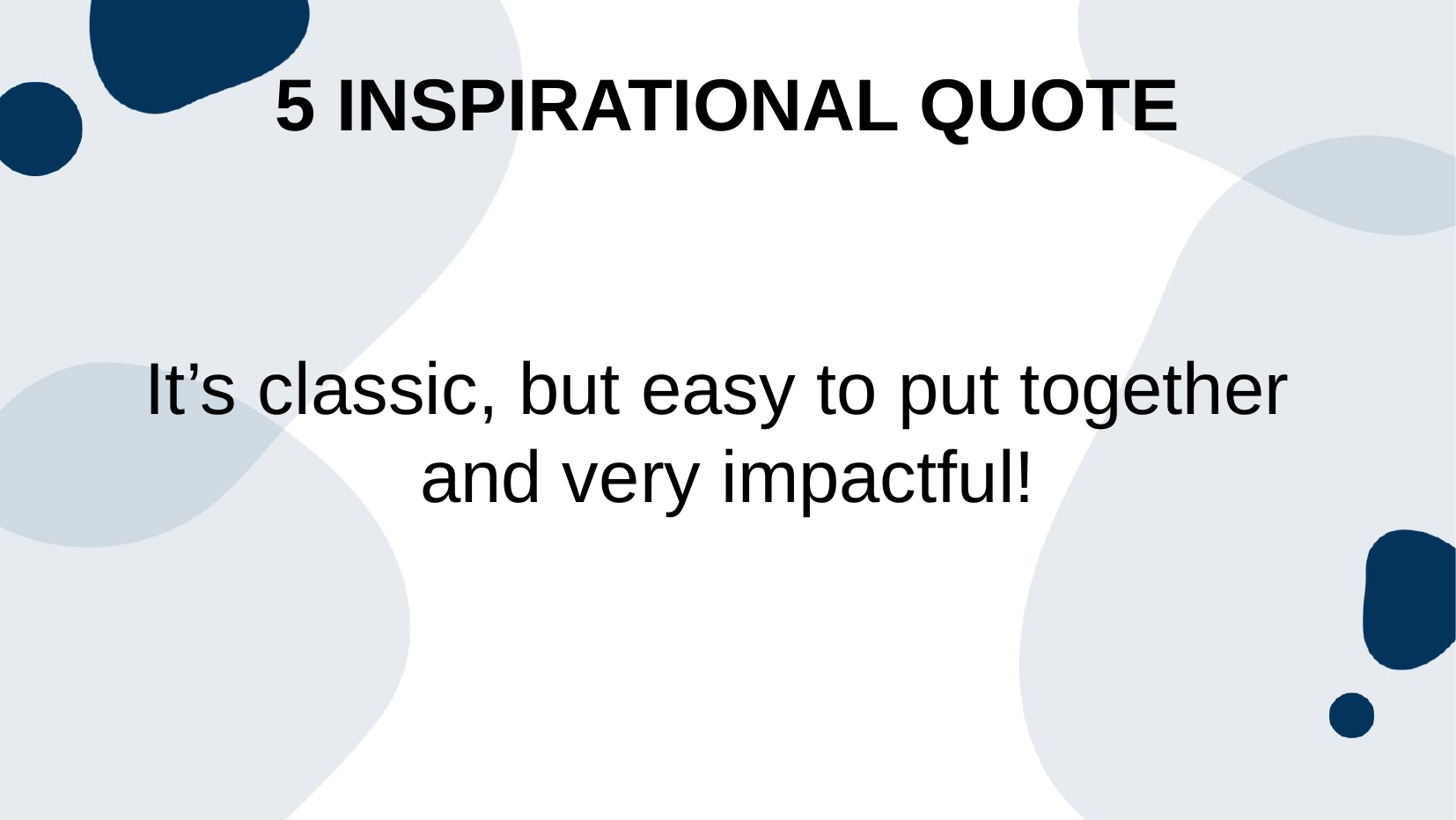

5 Inspirational Quote
It’s classic, but easy to put together
and very impactful!